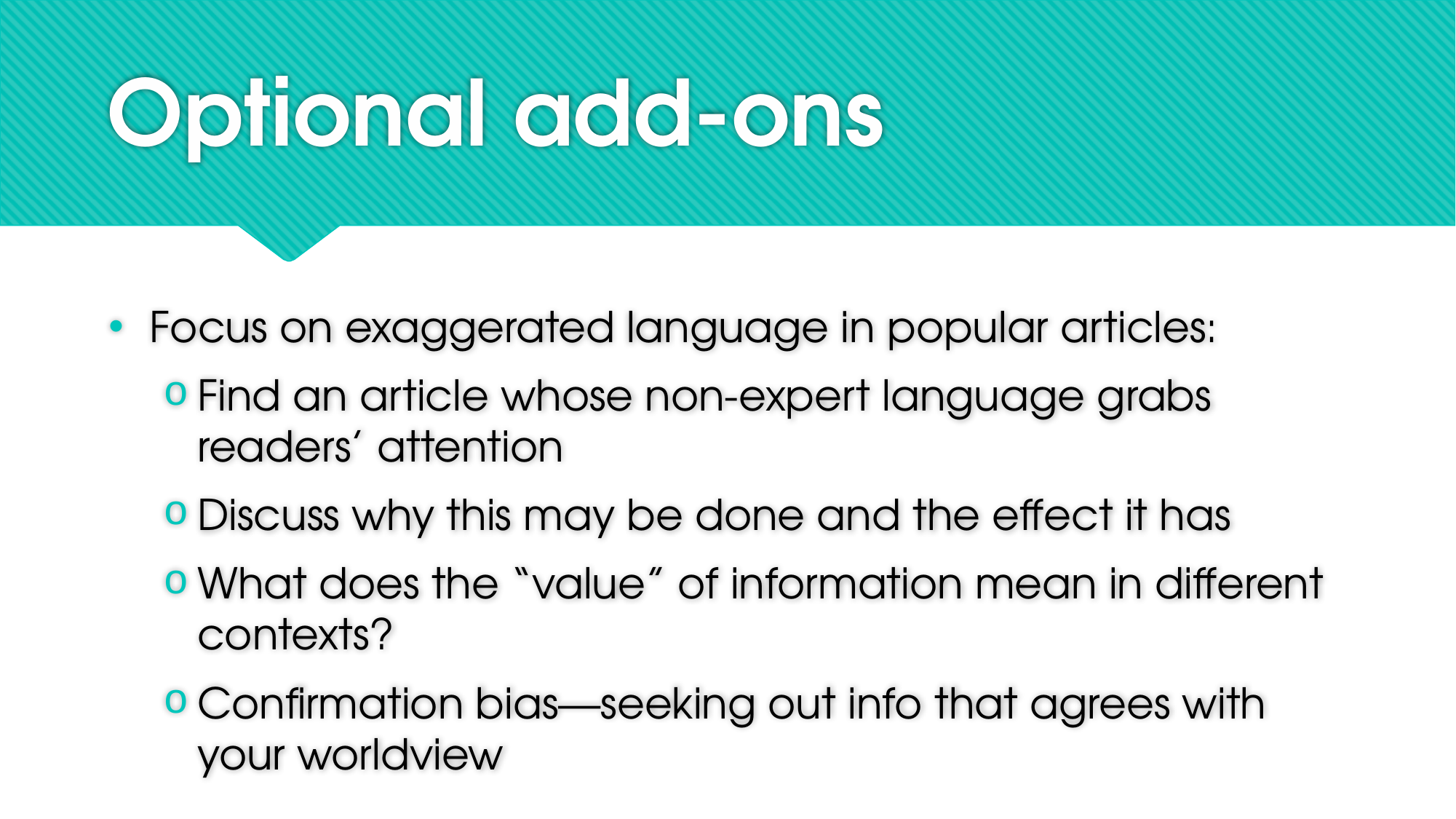

# Optional add-ons
Focus on exaggerated language in popular articles:
Find an article whose non-expert language grabs readers’ attention
Discuss why this may be done and the effect it has
What does the “value” of information mean in different contexts?
Confirmation bias—seeking out info that agrees with your worldview